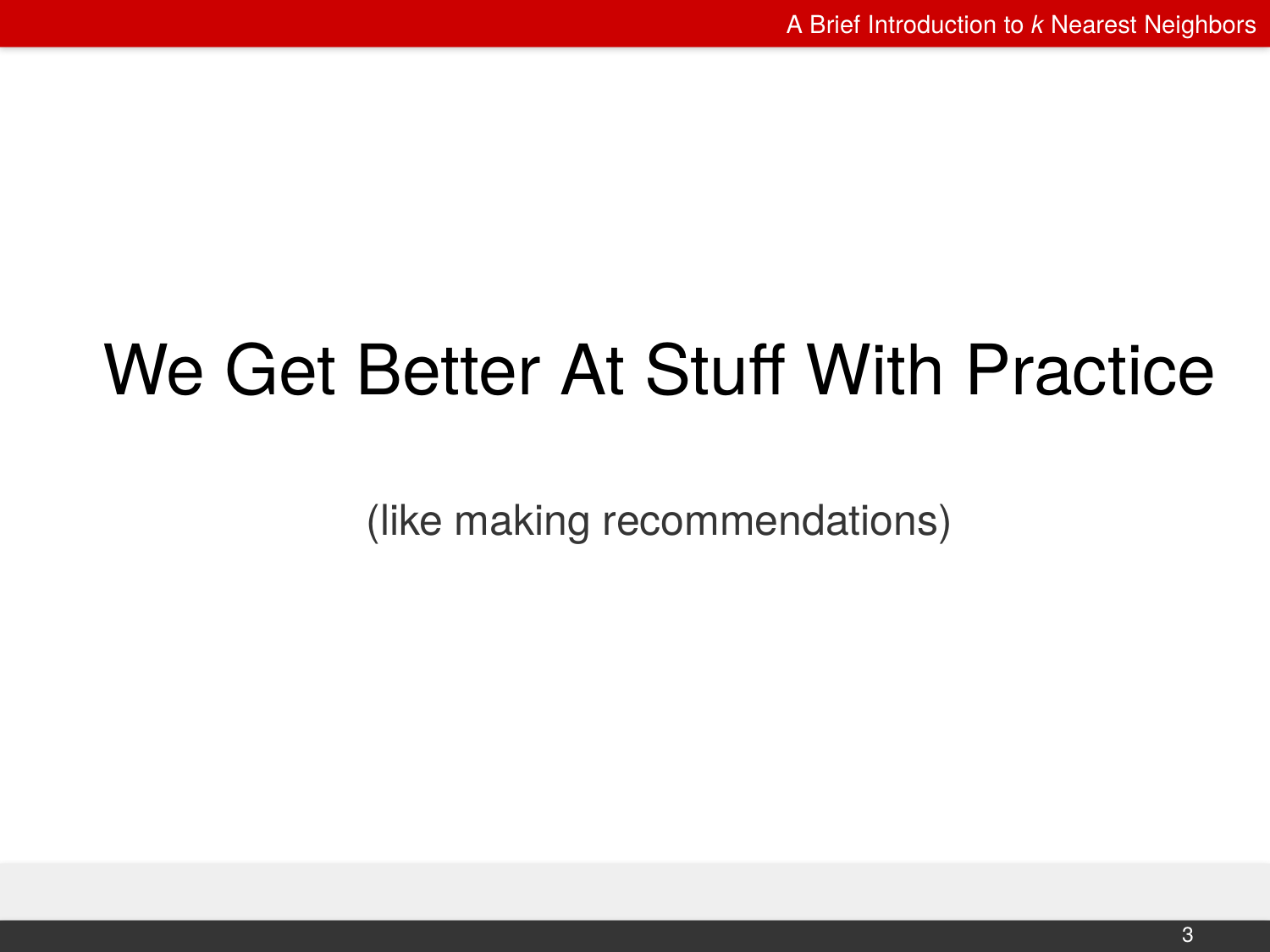

# We Get Better At Stuff With Practice

(like making recommendations)
3